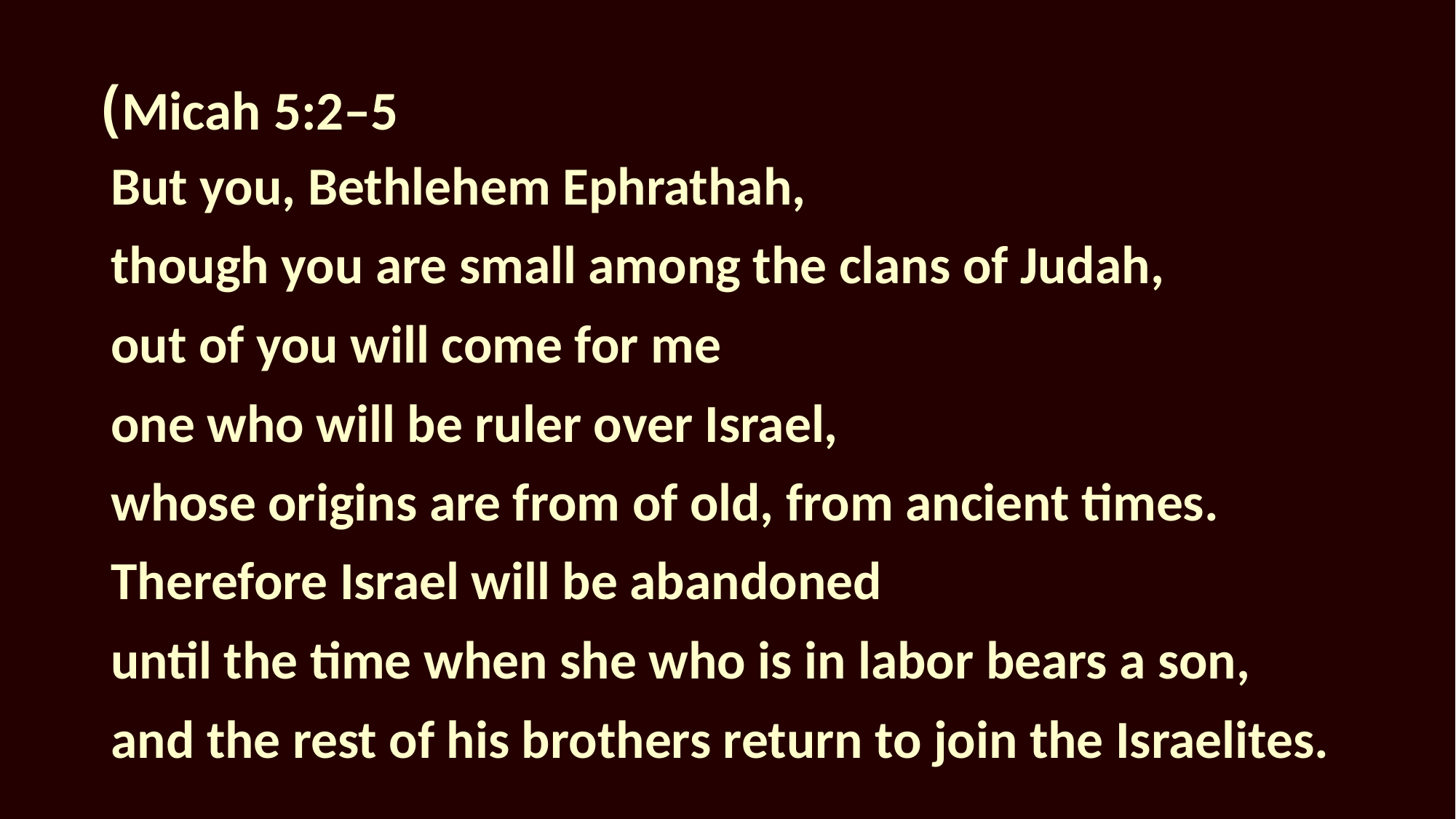

# Micah 5:2–5)
But you, Bethlehem Ephrathah,
though you are small among the clans of Judah,
out of you will come for me
one who will be ruler over Israel,
whose origins are from of old, from ancient times.
Therefore Israel will be abandoned
until the time when she who is in labor bears a son,
and the rest of his brothers return to join the Israelites.